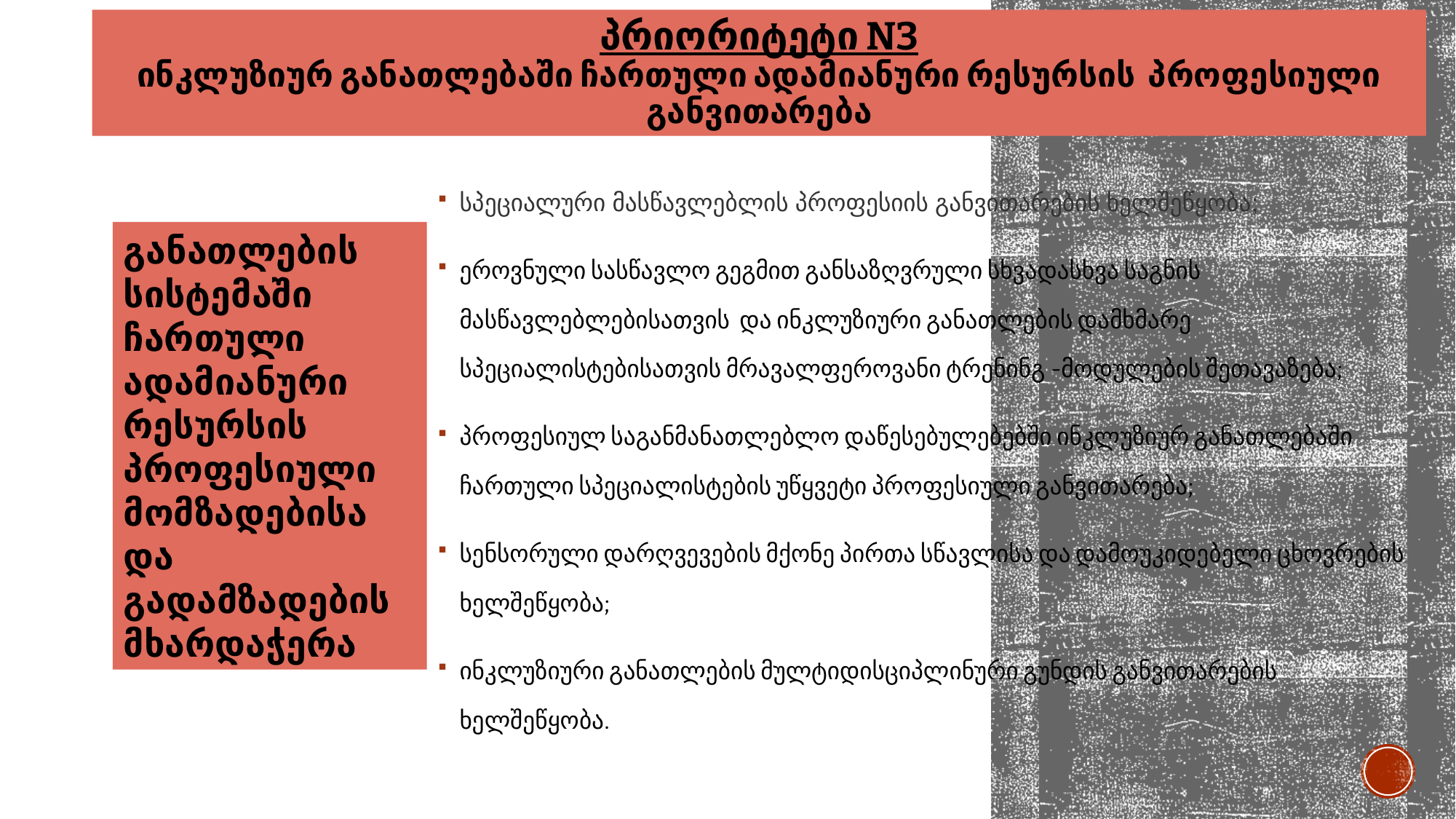

# პრიორიტეტი N3 ინკლუზიურ განათლებაში ჩართული ადამიანური რესურსის  პროფესიული განვითარება

სპეციალური მასწავლებლის პროფესიის განვითარების ხელშეწყობა;
ეროვნული სასწავლო გეგმით განსაზღვრული სხვადასხვა საგნის მასწავლებლებისათვის  და ინკლუზიური განათლების დამხმარე სპეციალისტებისათვის მრავალფეროვანი ტრენინგ -მოდულების შეთავაზება;
პროფესიულ საგანმანათლებლო დაწესებულებებში ინკლუზიურ განათლებაში ჩართული სპეციალისტების უწყვეტი პროფესიული განვითარება;
სენსორული დარღვევების მქონე პირთა სწავლისა და დამოუკიდებელი ცხოვრების ხელშეწყობა;
ინკლუზიური განათლების მულტიდისციპლინური გუნდის განვითარების ხელშეწყობა.

განათლების სისტემაში ჩართული ადამიანური რესურსის პროფესიული მომზადებისა და გადამზადების მხარდაჭერა